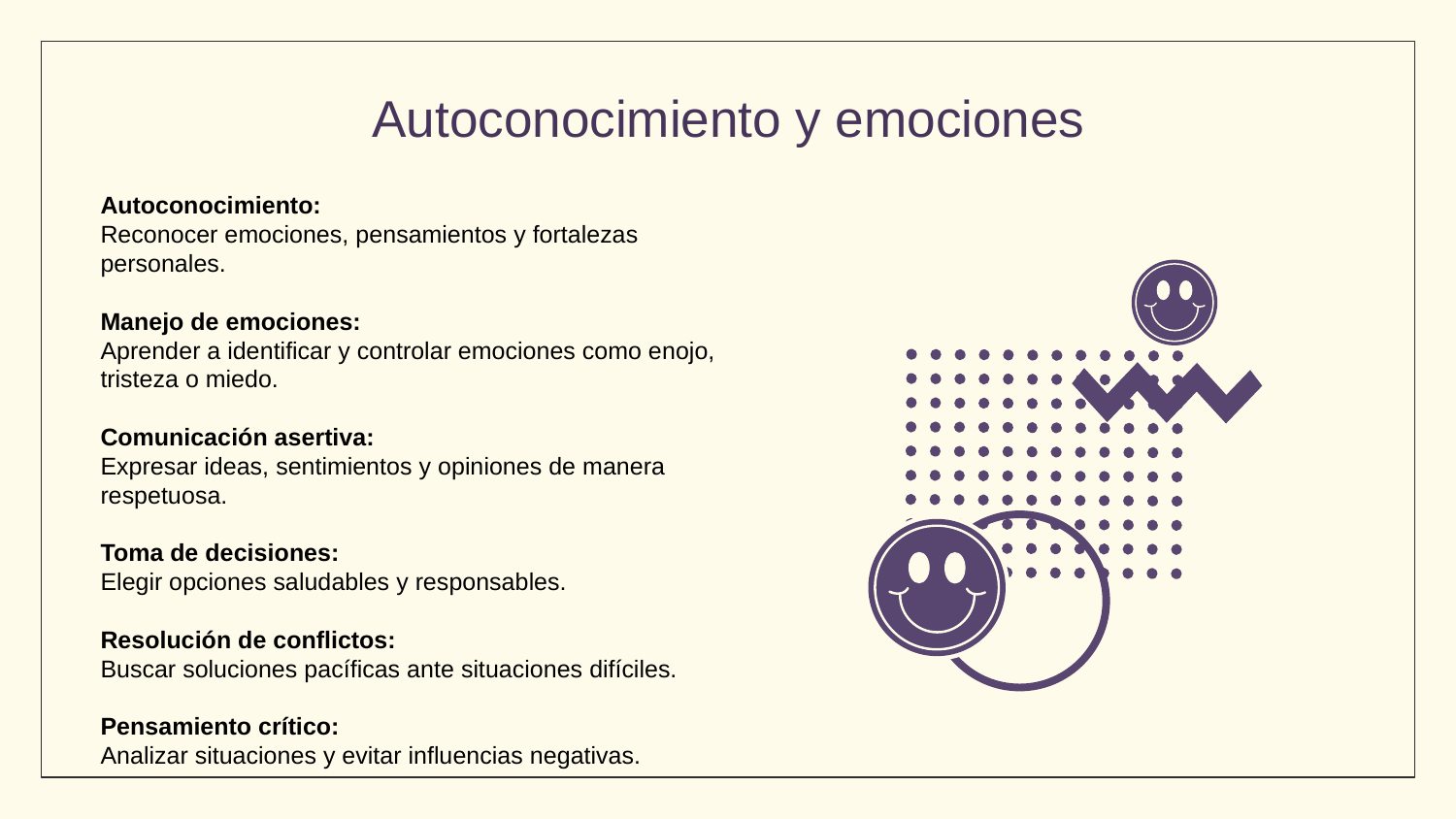

# Autoconocimiento y emociones
Autoconocimiento:
Reconocer emociones, pensamientos y fortalezas personales.
Manejo de emociones:
Aprender a identificar y controlar emociones como enojo, tristeza o miedo.
Comunicación asertiva:
Expresar ideas, sentimientos y opiniones de manera respetuosa.
Toma de decisiones:
Elegir opciones saludables y responsables.
Resolución de conflictos:
Buscar soluciones pacíficas ante situaciones difíciles.
Pensamiento crítico:
Analizar situaciones y evitar influencias negativas.